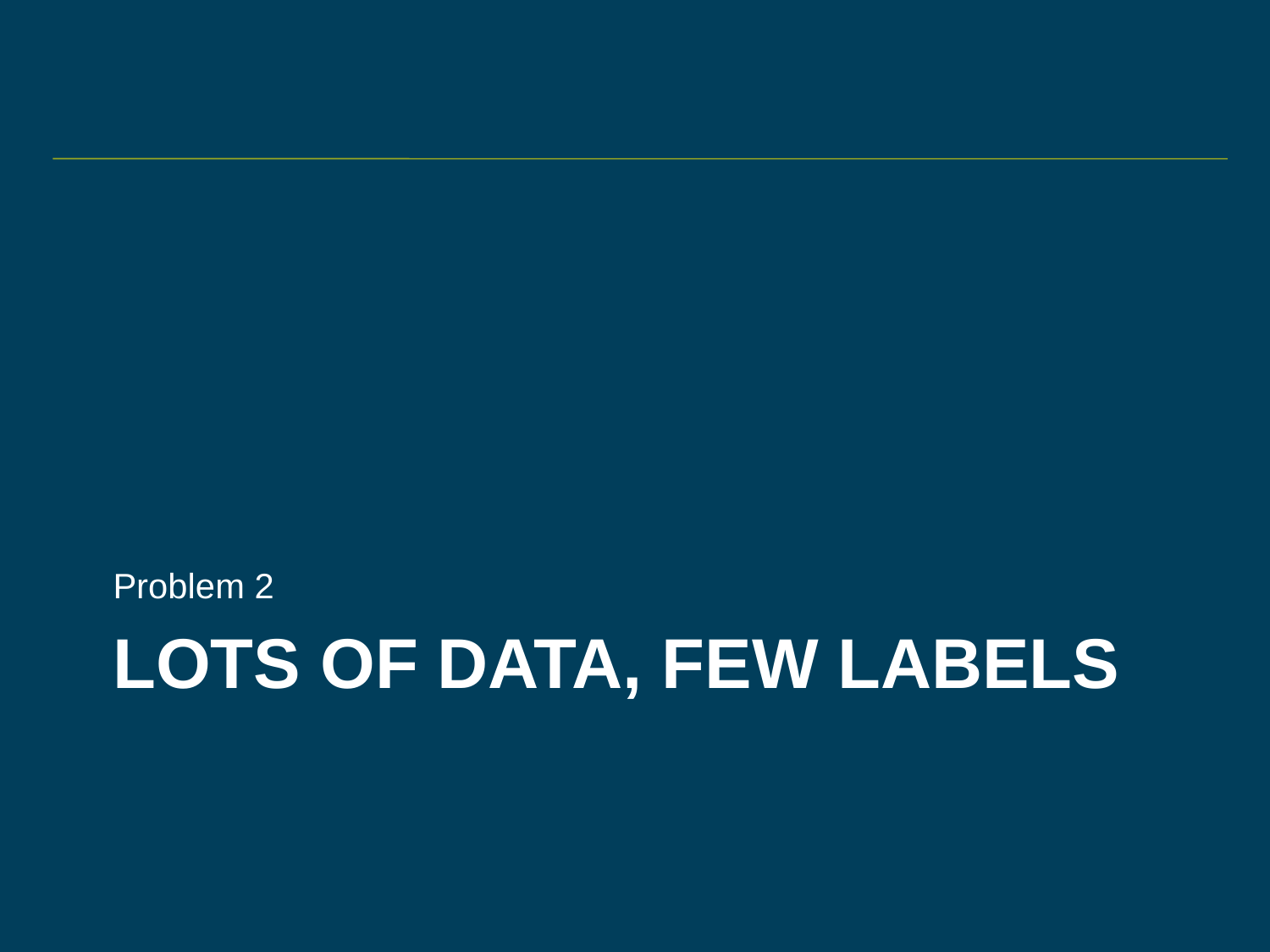

Problem 2
# Lots of data, few labels